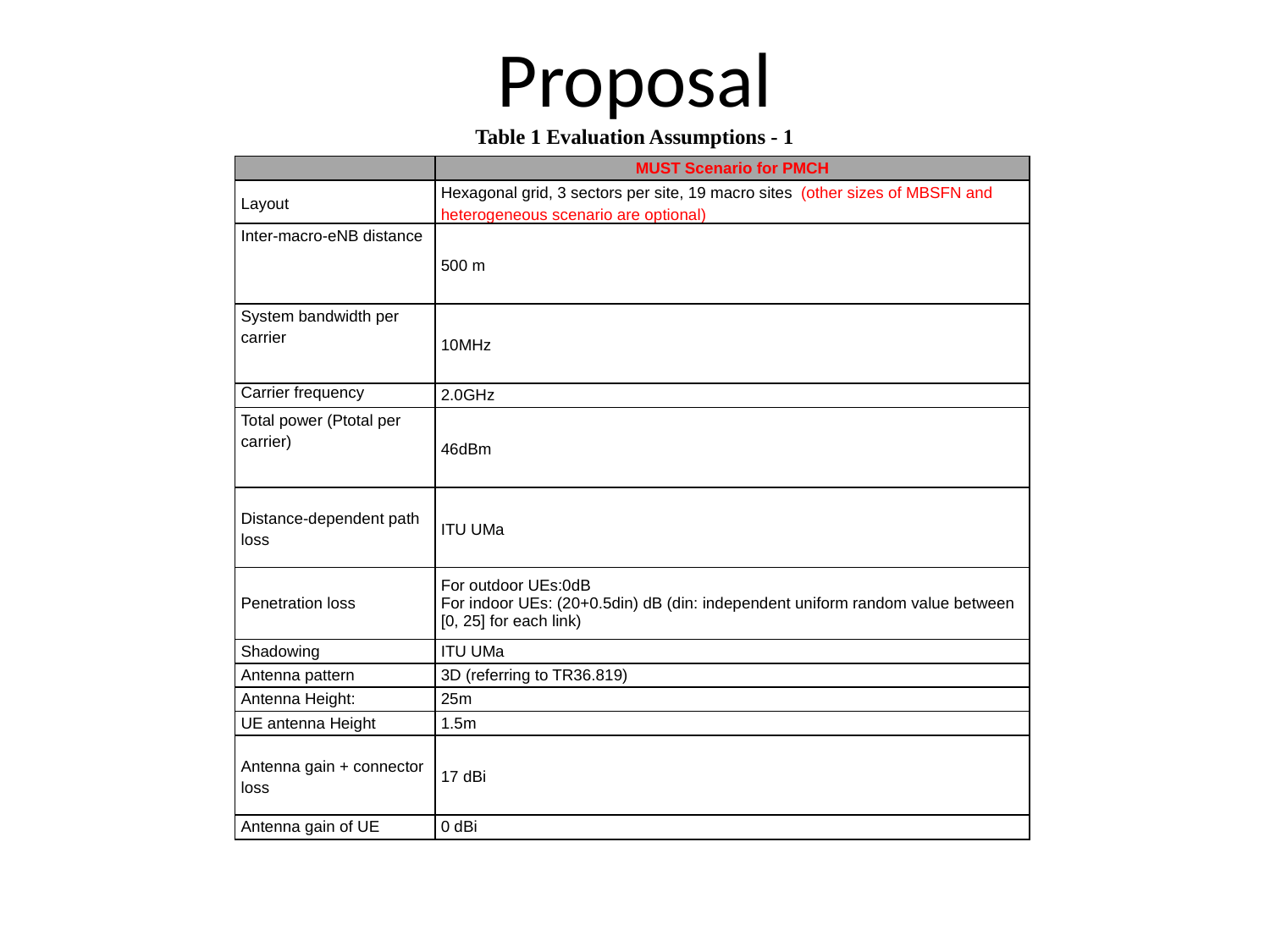

# Proposal
Table 1 Evaluation Assumptions - 1
|  | MUST Scenario for PMCH |
| --- | --- |
| Layout | Hexagonal grid, 3 sectors per site, 19 macro sites (other sizes of MBSFN and heterogeneous scenario are optional) |
| Inter-macro-eNB distance | 500 m |
| System bandwidth per carrier | 10MHz |
| Carrier frequency | 2.0GHz |
| Total power (Ptotal per carrier) | 46dBm |
| Distance-dependent path loss | ITU UMa |
| Penetration loss | For outdoor UEs:0dB For indoor UEs: (20+0.5din) dB (din: independent uniform random value between [0, 25] for each link) |
| Shadowing | ITU UMa |
| Antenna pattern | 3D (referring to TR36.819) |
| Antenna Height: | 25m |
| UE antenna Height | 1.5m |
| Antenna gain + connector loss | 17 dBi |
| Antenna gain of UE | 0 dBi |